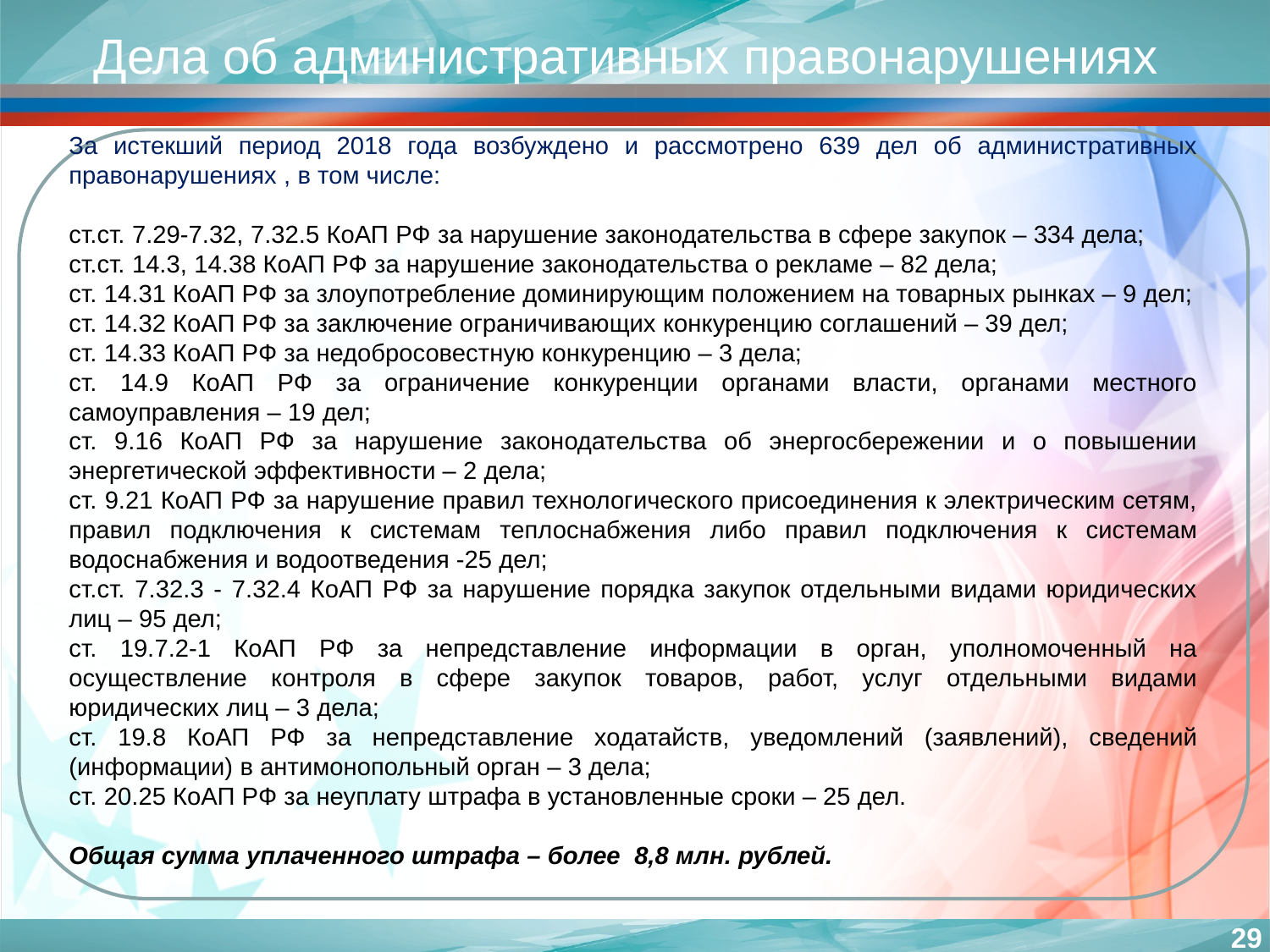

# Дела об административных правонарушениях
За истекший период 2018 года возбуждено и рассмотрено 639 дел об административных правонарушениях , в том числе:

ст.ст. 7.29-7.32, 7.32.5 КоАП РФ за нарушение законодательства в сфере закупок – 334 дела;
ст.ст. 14.3, 14.38 КоАП РФ за нарушение законодательства о рекламе – 82 дела;
ст. 14.31 КоАП РФ за злоупотребление доминирующим положением на товарных рынках – 9 дел;
ст. 14.32 КоАП РФ за заключение ограничивающих конкуренцию соглашений – 39 дел;
ст. 14.33 КоАП РФ за недобросовестную конкуренцию – 3 дела;
ст. 14.9 КоАП РФ за ограничение конкуренции органами власти, органами местного самоуправления – 19 дел;
ст. 9.16 КоАП РФ за нарушение законодательства об энергосбережении и о повышении энергетической эффективности – 2 дела;
ст. 9.21 КоАП РФ за нарушение правил технологического присоединения к электрическим сетям, правил подключения к системам теплоснабжения либо правил подключения к системам водоснабжения и водоотведения -25 дел;
ст.ст. 7.32.3 - 7.32.4 КоАП РФ за нарушение порядка закупок отдельными видами юридических лиц – 95 дел;
ст. 19.7.2-1 КоАП РФ за непредставление информации в орган, уполномоченный на осуществление контроля в сфере закупок товаров, работ, услуг отдельными видами юридических лиц – 3 дела;
ст. 19.8 КоАП РФ за непредставление ходатайств, уведомлений (заявлений), сведений (информации) в антимонопольный орган – 3 дела;
ст. 20.25 КоАП РФ за неуплату штрафа в установленные сроки – 25 дел.

Общая сумма уплаченного штрафа – более  8,8 млн. рублей.

29